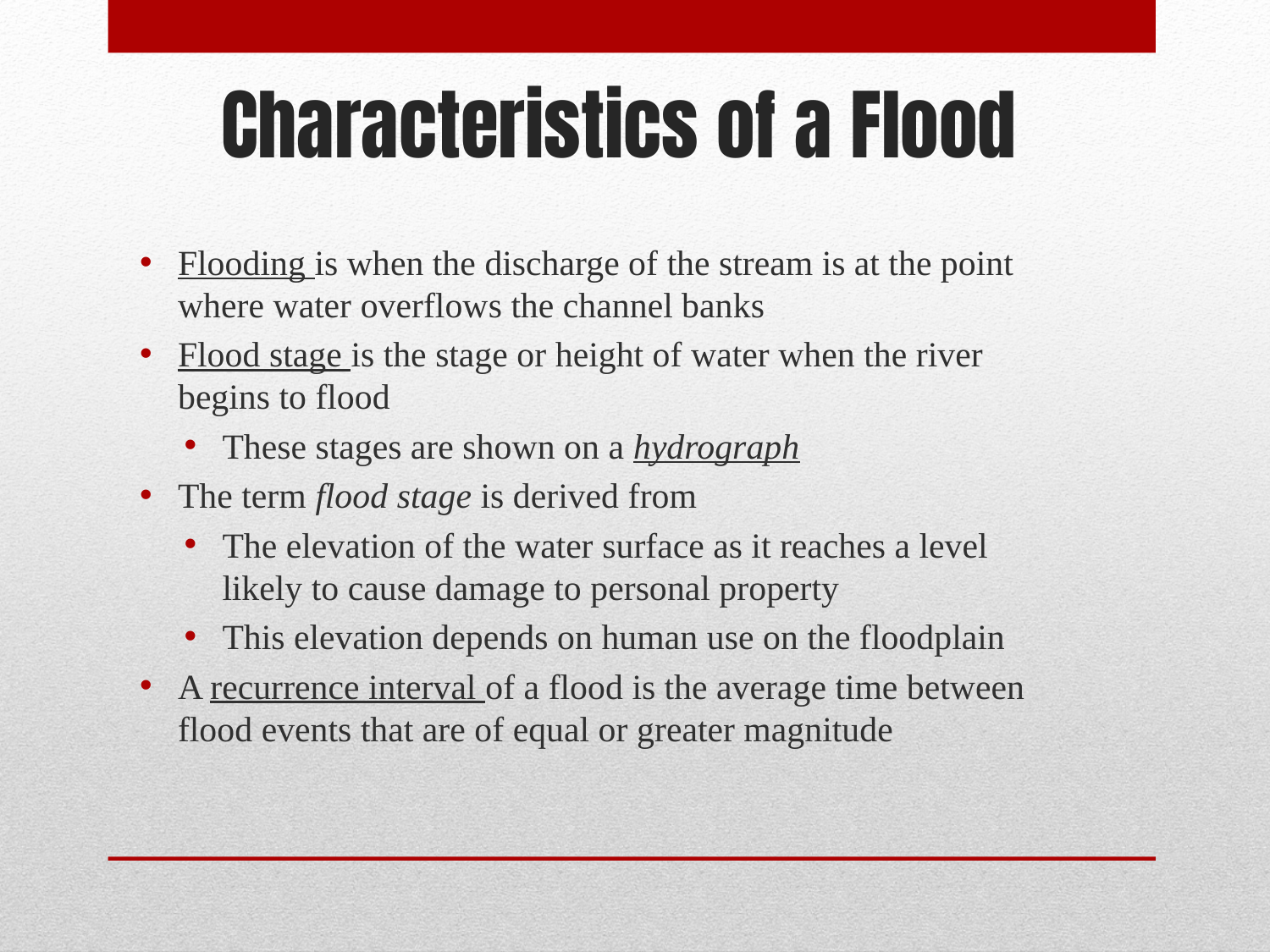

Characteristics of a Flood
Flooding is when the discharge of the stream is at the point where water overflows the channel banks
Flood stage is the stage or height of water when the river begins to flood
These stages are shown on a hydrograph
The term flood stage is derived from
The elevation of the water surface as it reaches a level likely to cause damage to personal property
This elevation depends on human use on the floodplain
A recurrence interval of a flood is the average time between flood events that are of equal or greater magnitude